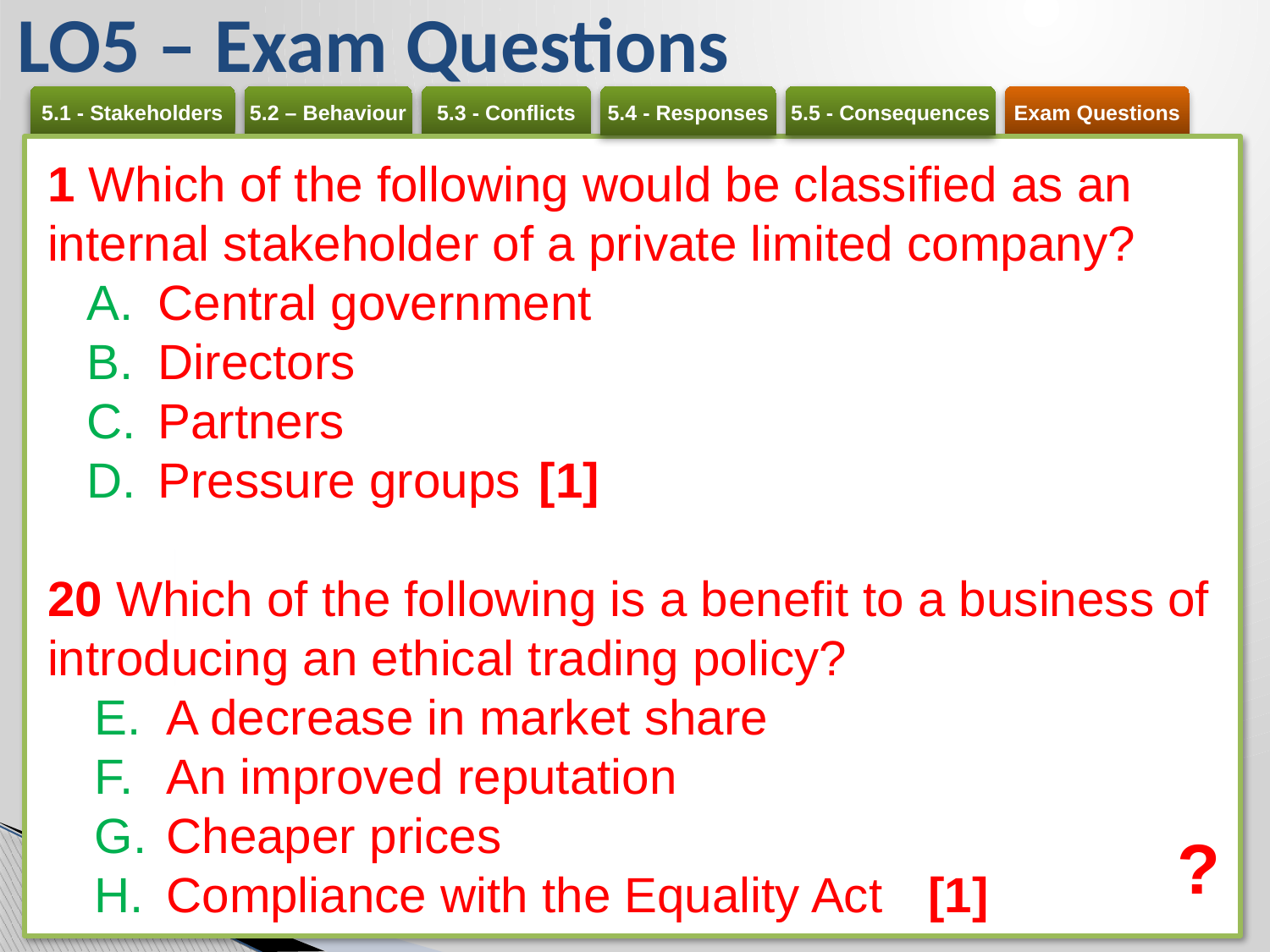

LO5 – Exam Questions
1 Which of the following would be classified as an internal stakeholder of a private limited company?
Central government
Directors
Partners
Pressure groups 	[1]

20 Which of the following is a benefit to a business of introducing an ethical trading policy?
A decrease in market share
An improved reputation
Cheaper prices
Compliance with the Equality Act 	[1]

?